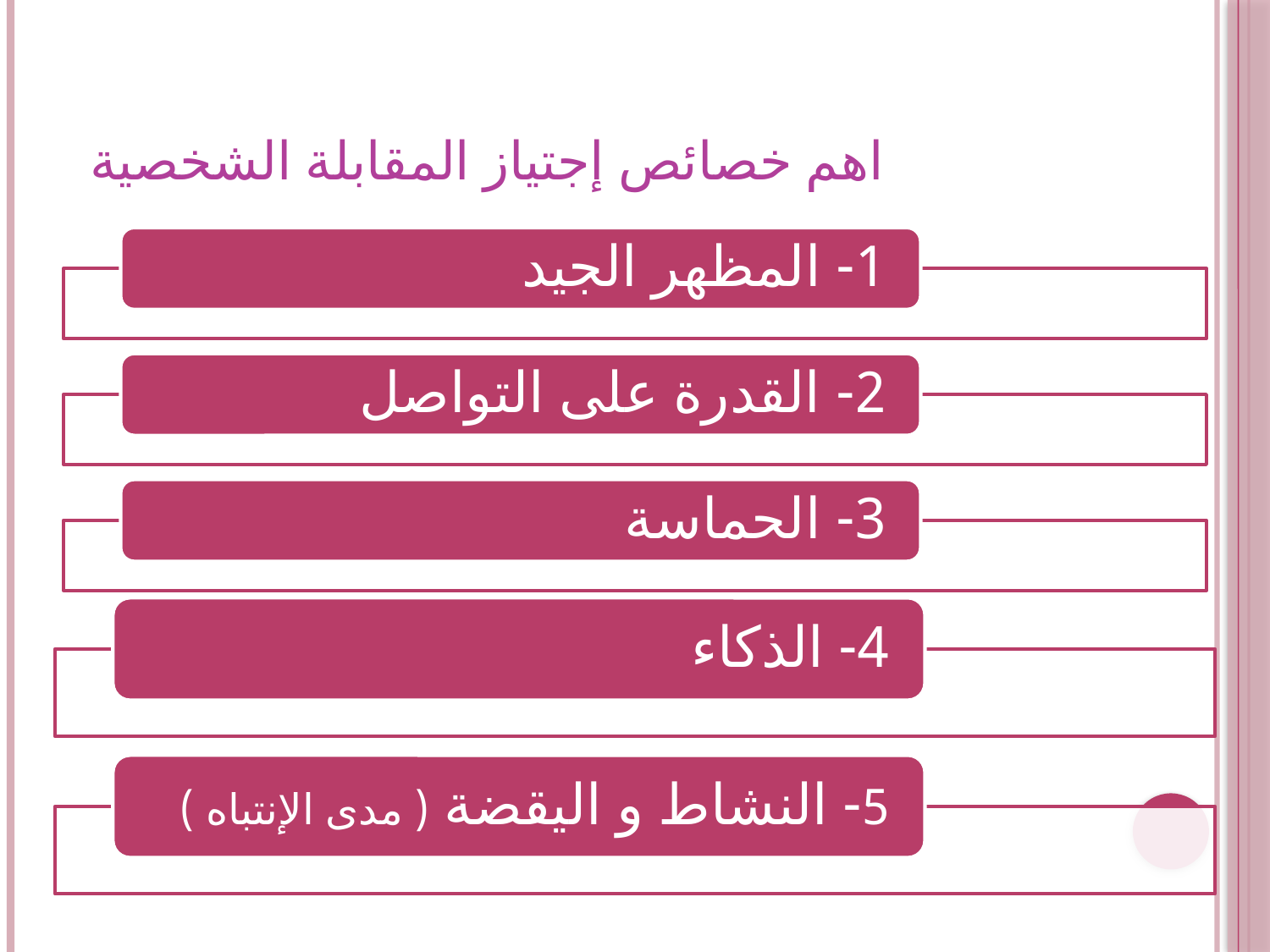

# اهم خصائص إجتياز المقابلة الشخصية
1- المظهر الجيد
2- القدرة على التواصل
3- الحماسة
4- الذكاء
5- النشاط و اليقضة ( مدى الإنتباه )